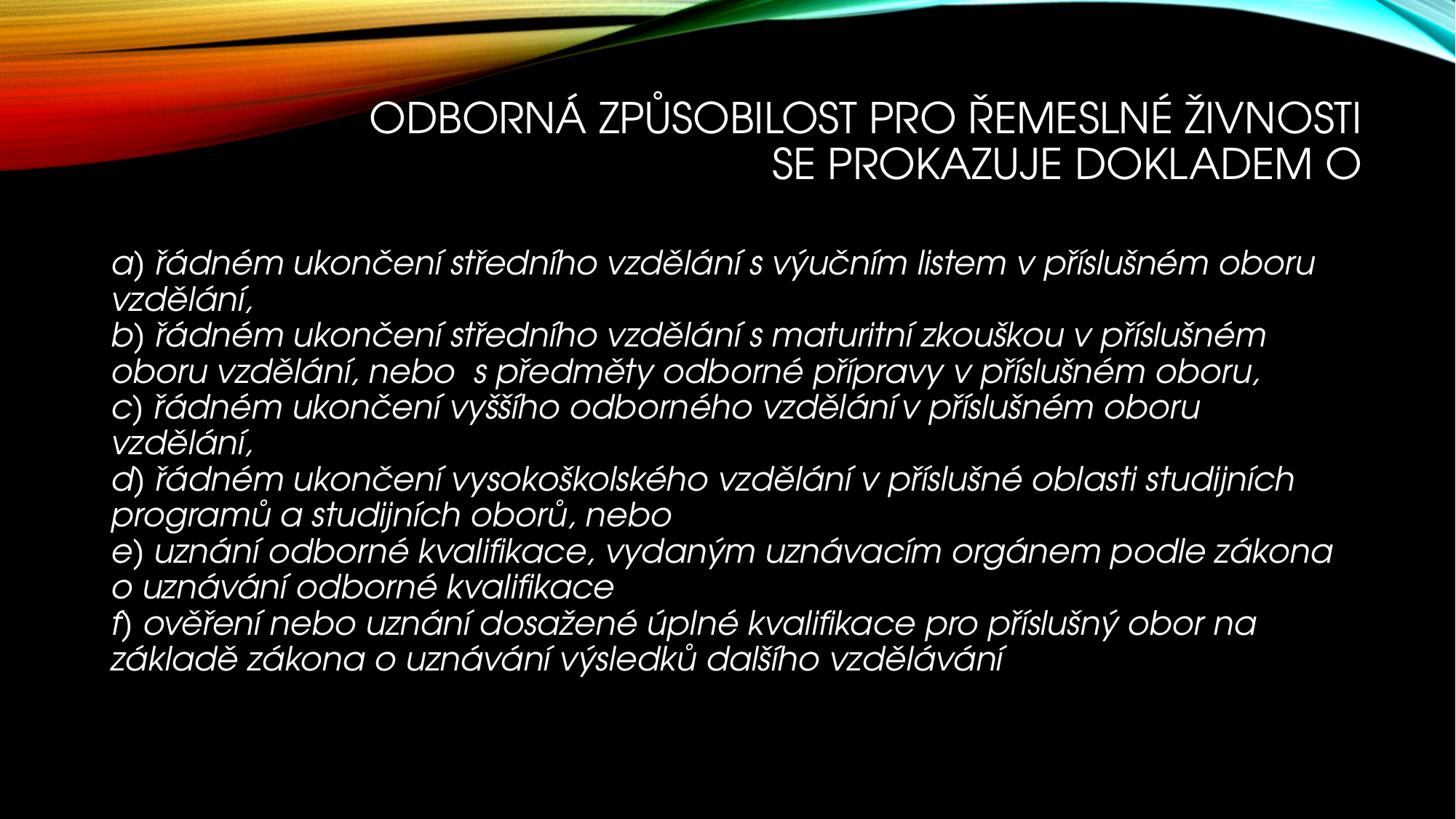

# Odborná způsobilost pro řemeslné živnosti se prokazuje dokladem o
a) řádném ukončení středního vzdělání s výučním listem v příslušném oboru vzdělání,
b) řádném ukončení středního vzdělání s maturitní zkouškou v příslušném oboru vzdělání, nebo  s předměty odborné přípravy v příslušném oboru,
c) řádném ukončení vyššího odborného vzdělání v příslušném oboru vzdělání,
d) řádném ukončení vysokoškolského vzdělání v příslušné oblasti studijních programů a studijních oborů, nebo
e) uznání odborné kvalifikace, vydaným uznávacím orgánem podle zákona o uznávání odborné kvalifikace
f) ověření nebo uznání dosažené úplné kvalifikace pro příslušný obor na základě zákona o uznávání výsledků dalšího vzdělávání